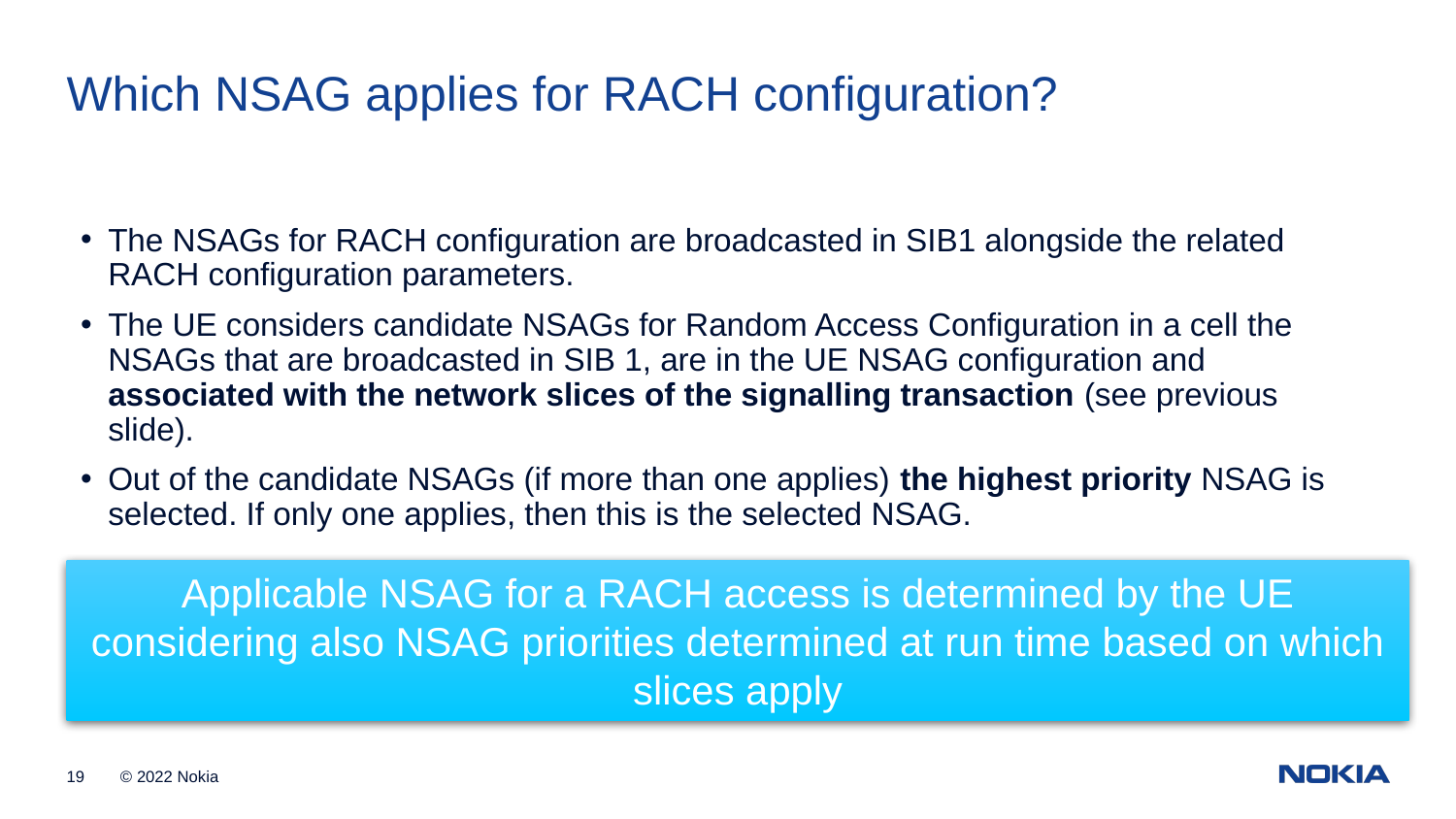

Which NSAG applies for RACH configuration?
The NSAGs for RACH configuration are broadcasted in SIB1 alongside the related RACH configuration parameters.
The UE considers candidate NSAGs for Random Access Configuration in a cell the NSAGs that are broadcasted in SIB 1, are in the UE NSAG configuration and associated with the network slices of the signalling transaction (see previous slide).
Out of the candidate NSAGs (if more than one applies) the highest priority NSAG is selected. If only one applies, then this is the selected NSAG.

Applicable NSAG for a RACH access is determined by the UE considering also NSAG priorities determined at run time based on which slices apply